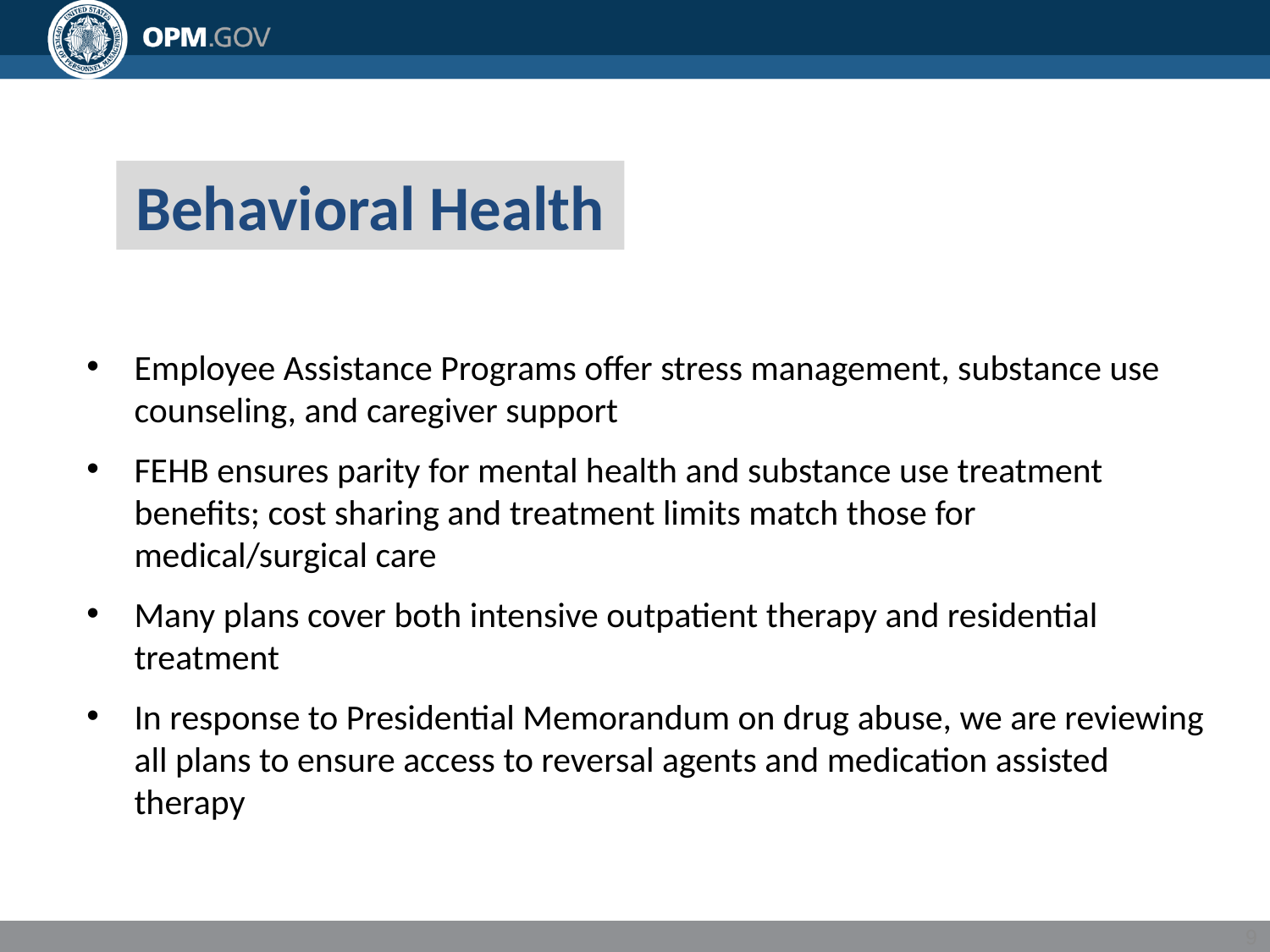

# Behavioral Health
Employee Assistance Programs offer stress management, substance use counseling, and caregiver support
FEHB ensures parity for mental health and substance use treatment benefits; cost sharing and treatment limits match those for medical/surgical care
Many plans cover both intensive outpatient therapy and residential treatment
In response to Presidential Memorandum on drug abuse, we are reviewing all plans to ensure access to reversal agents and medication assisted therapy
9